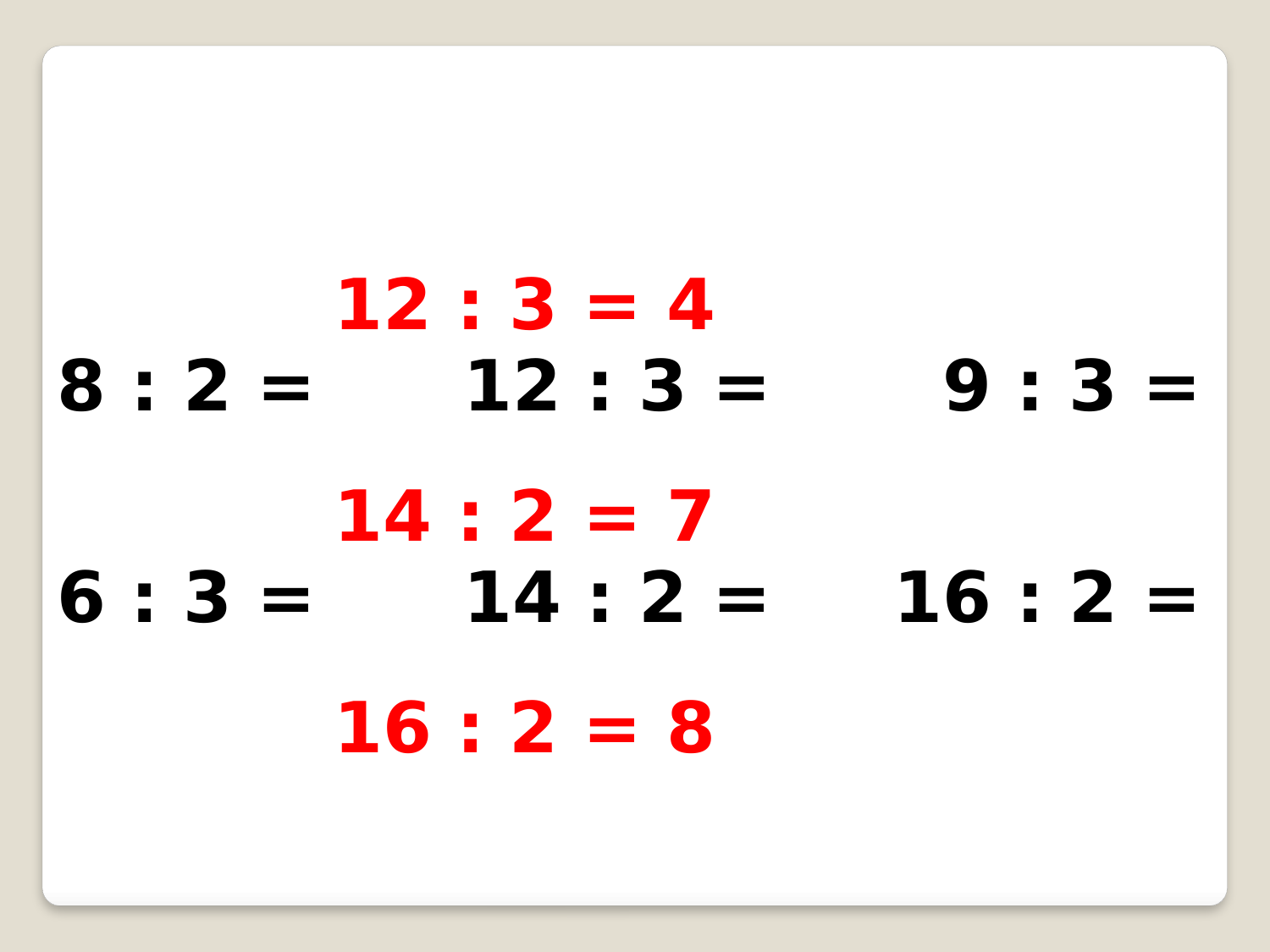

12 : 3 = 4
14 : 2 = 7
16 : 2 = 8
8 : 2 =      12 : 3 =       9 : 3 =
6 : 3 =      14 : 2 =     16 : 2 =